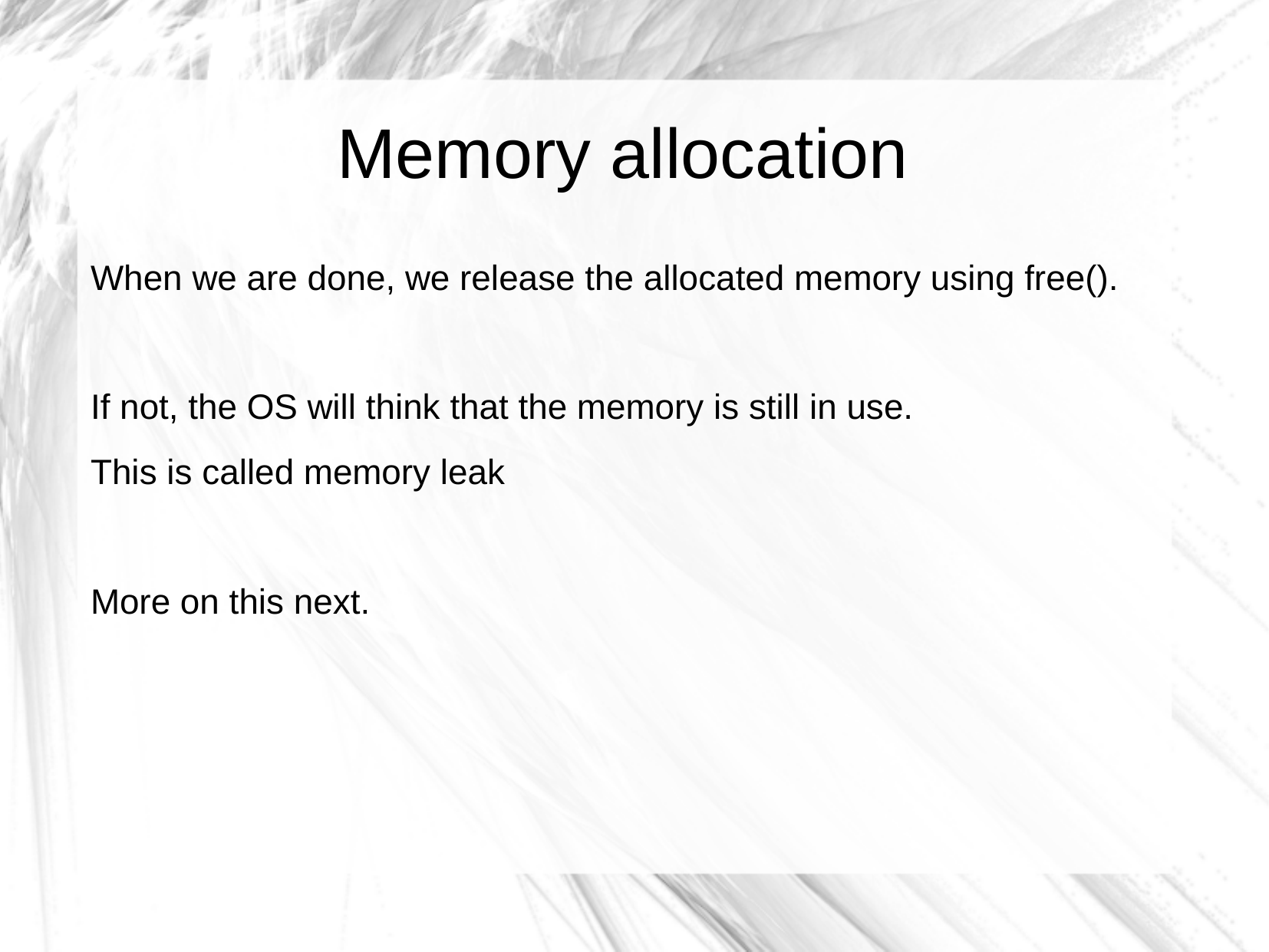

Memory allocation
When we are done, we release the allocated memory using free().

If not, the OS will think that the memory is still in use.
This is called memory leak

More on this next.